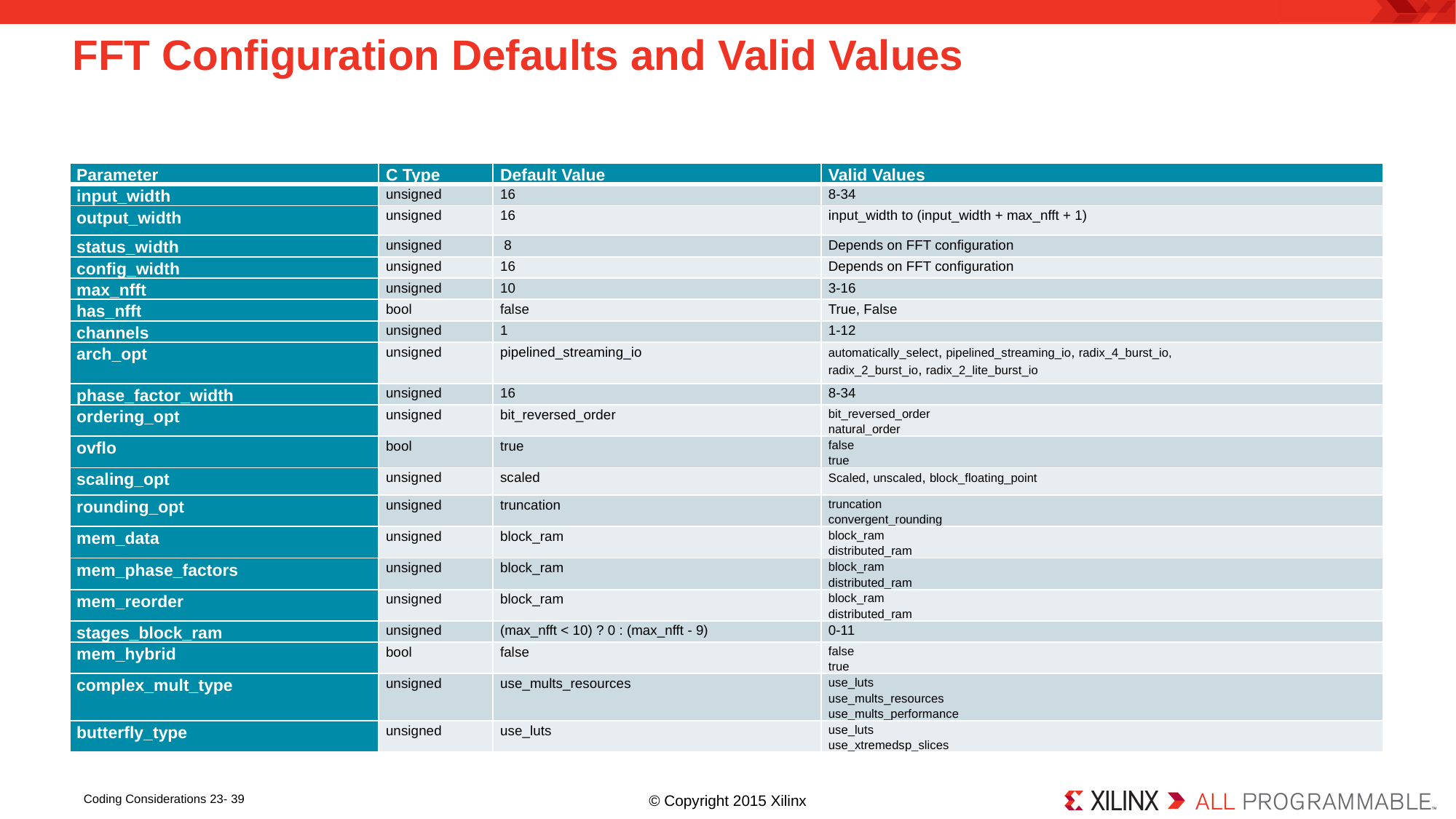

# FFT Configuration Defaults and Valid Values
| Parameter | C Type | Default Value | Valid Values |
| --- | --- | --- | --- |
| input\_width | unsigned | 16 | 8-34 |
| output\_width | unsigned | 16 | input\_width to (input\_width + max\_nfft + 1) |
| status\_width | unsigned | 8 | Depends on FFT configuration |
| config\_width | unsigned | 16 | Depends on FFT configuration |
| max\_nfft | unsigned | 10 | 3-16 |
| has\_nfft | bool | false | True, False |
| channels | unsigned | 1 | 1-12 |
| arch\_opt | unsigned | pipelined\_streaming\_io | automatically\_select, pipelined\_streaming\_io, radix\_4\_burst\_io, radix\_2\_burst\_io, radix\_2\_lite\_burst\_io |
| phase\_factor\_width | unsigned | 16 | 8-34 |
| ordering\_opt | unsigned | bit\_reversed\_order | bit\_reversed\_order natural\_order |
| ovflo | bool | true | false true |
| scaling\_opt | unsigned | scaled | Scaled, unscaled, block\_floating\_point |
| rounding\_opt | unsigned | truncation | truncation convergent\_rounding |
| mem\_data | unsigned | block\_ram | block\_ram distributed\_ram |
| mem\_phase\_factors | unsigned | block\_ram | block\_ram distributed\_ram |
| mem\_reorder | unsigned | block\_ram | block\_ram distributed\_ram |
| stages\_block\_ram | unsigned | (max\_nfft < 10) ? 0 : (max\_nfft - 9) | 0-11 |
| mem\_hybrid | bool | false | false true |
| complex\_mult\_type | unsigned | use\_mults\_resources | use\_luts use\_mults\_resources use\_mults\_performance |
| butterfly\_type | unsigned | use\_luts | use\_luts use\_xtremedsp\_slices |
Coding Considerations 23- 39
© Copyright 2015 Xilinx